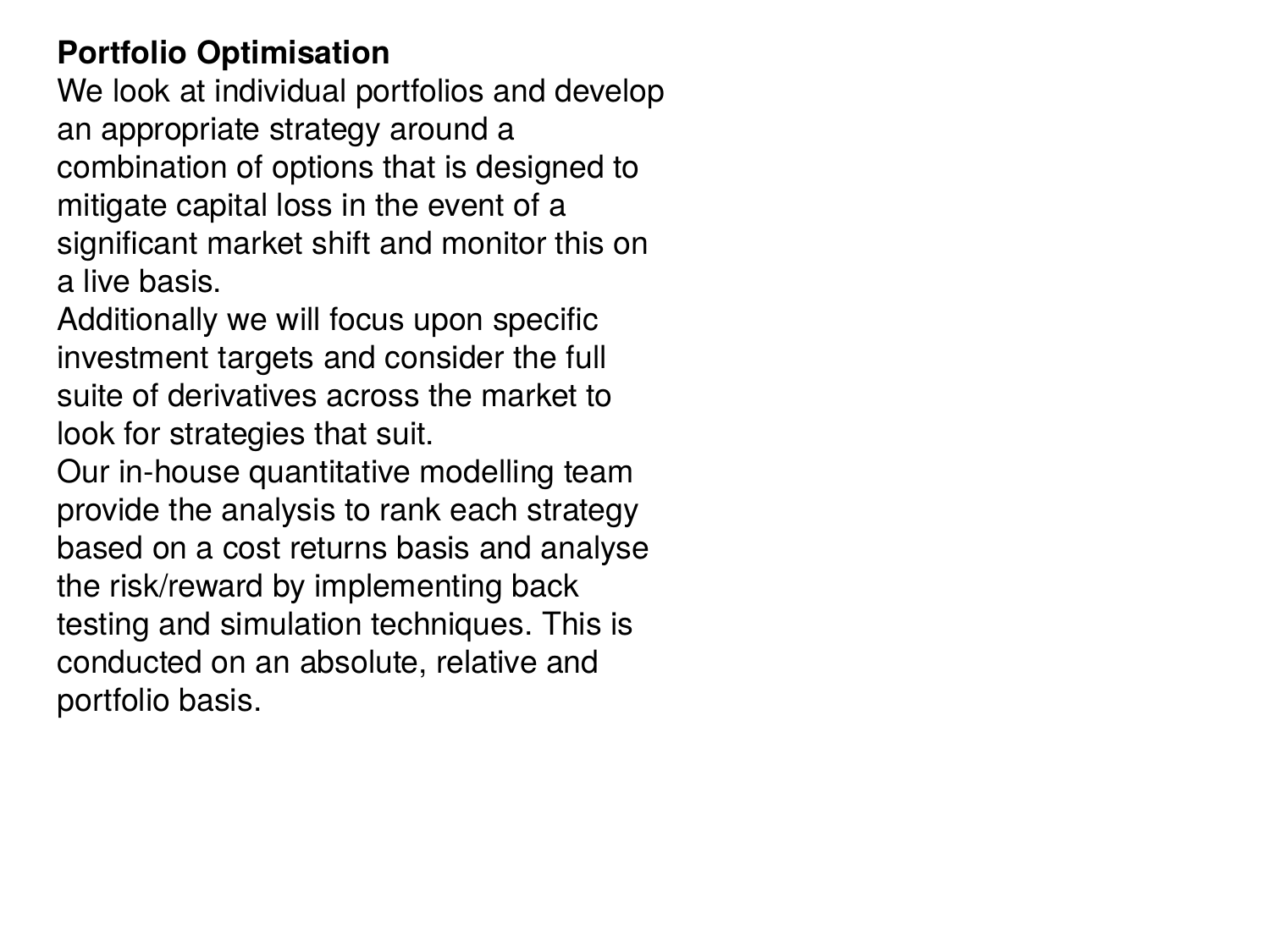

Portfolio Optimisation
We look at individual portfolios and develop an appropriate strategy around a combination of options that is designed to mitigate capital loss in the event of a significant market shift and monitor this on a live basis.
Additionally we will focus upon specific investment targets and consider the full suite of derivatives across the market to look for strategies that suit.
Our in-house quantitative modelling team provide the analysis to rank each strategy based on a cost returns basis and analyse the risk/reward by implementing back testing and simulation techniques. This is conducted on an absolute, relative and portfolio basis.
“Providing comprehensive, innovative and pro-active research, advice, and investment management services”